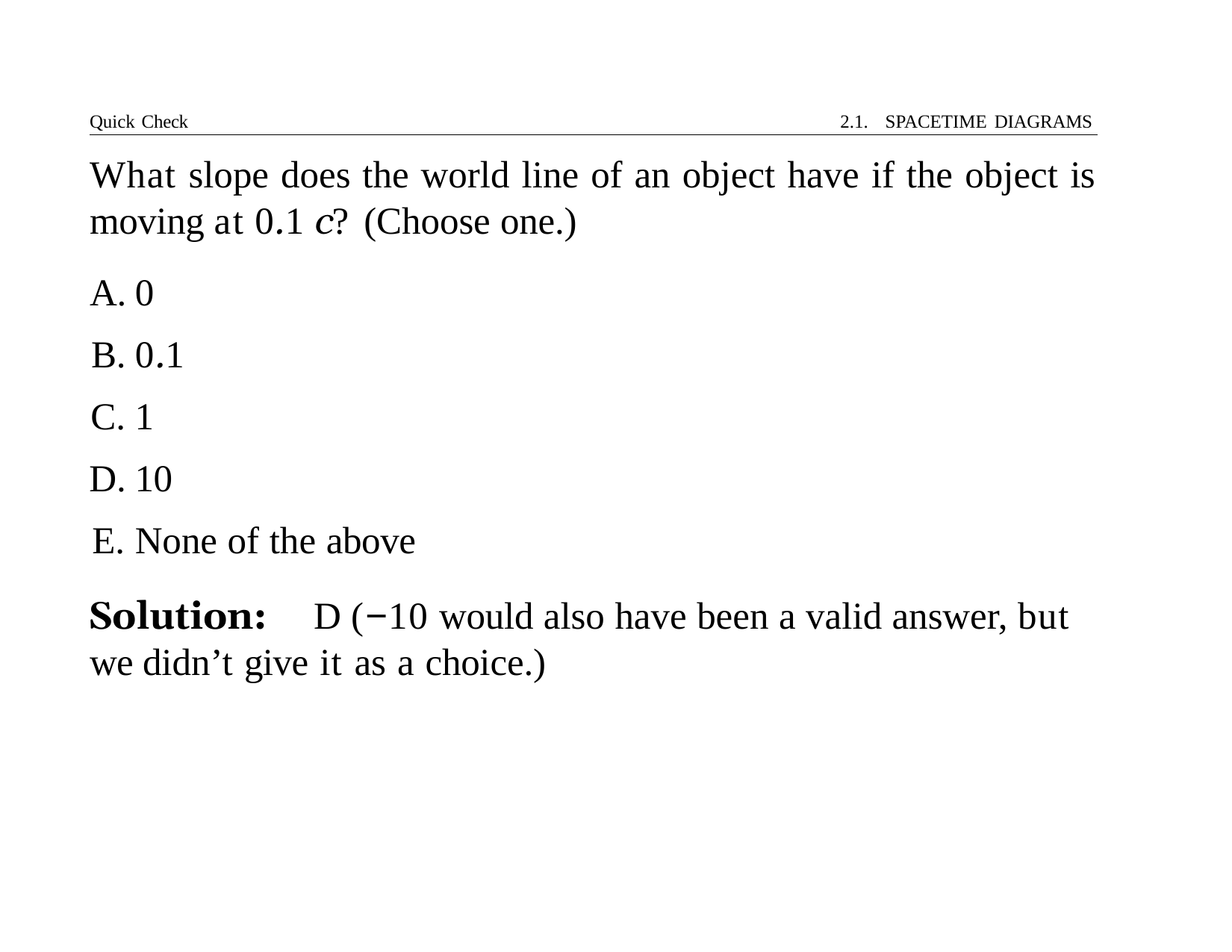

Quick Check	2.1.  SPACETIME DIAGRAMS

# What slope does the world line of an object have if the object is moving at 0.1 c?	(Choose one.)
0
0.1
1
10
None of the above
Solution:	D (−10 would also have been a valid answer, but we didn’t give it as a choice.)